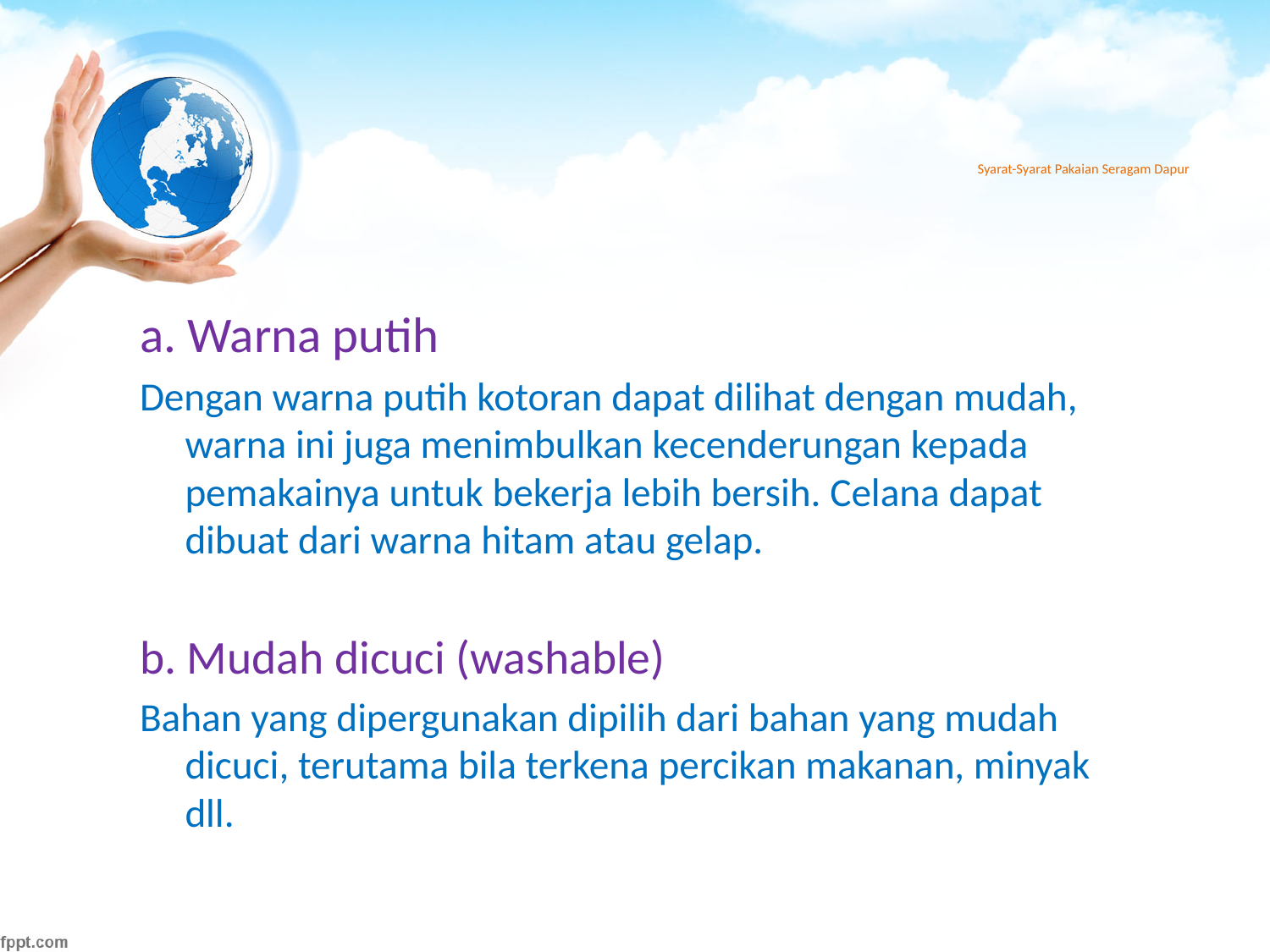

# Syarat-Syarat Pakaian Seragam Dapur
a. Warna putih
Dengan warna putih kotoran dapat dilihat dengan mudah, warna ini juga menimbulkan kecenderungan kepada pemakainya untuk bekerja lebih bersih. Celana dapat dibuat dari warna hitam atau gelap.

b. Mudah dicuci (washable)
Bahan yang dipergunakan dipilih dari bahan yang mudah dicuci, terutama bila terkena percikan makanan, minyak dll.